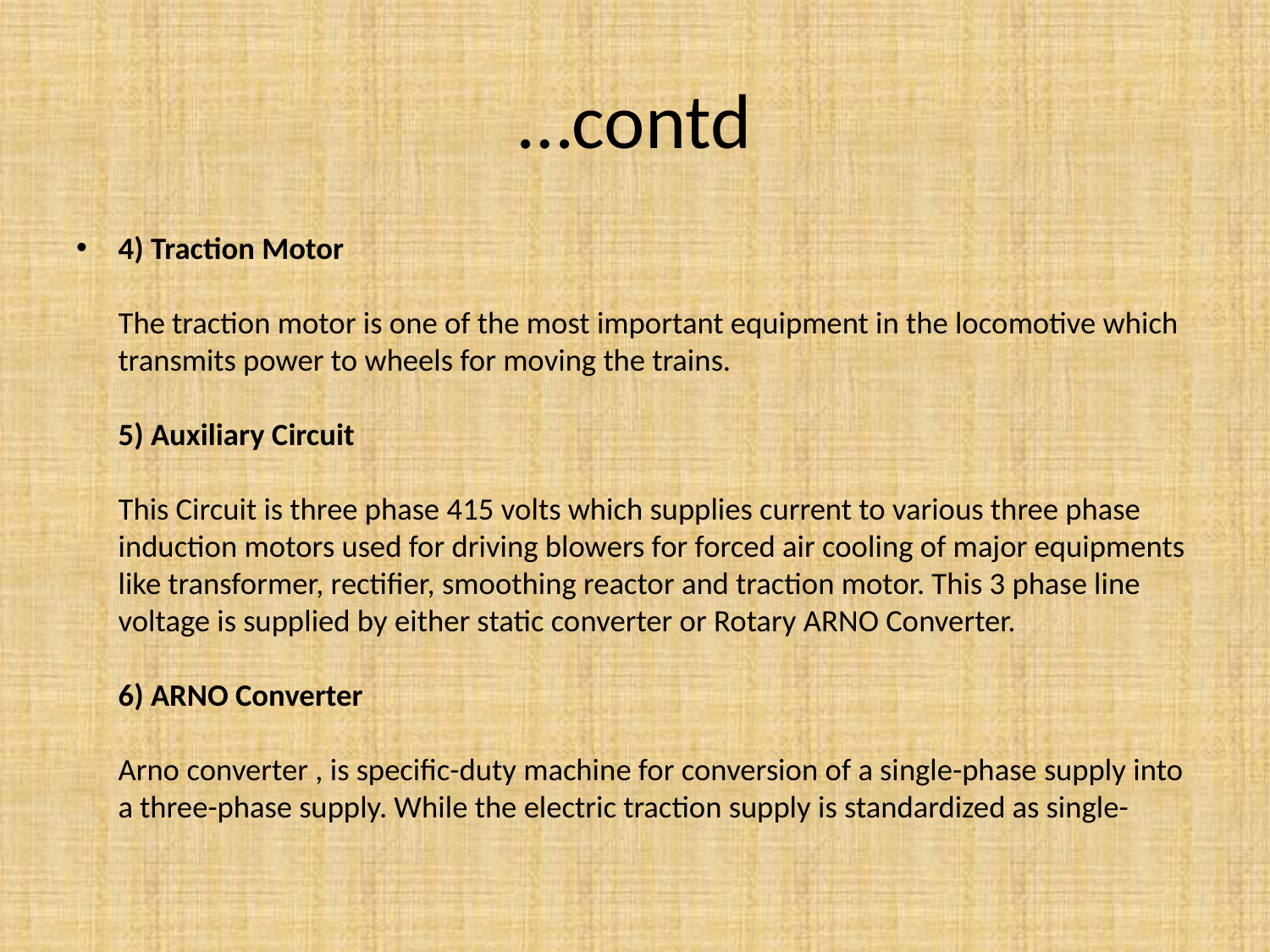

# …contd
4) Traction Motor
The traction motor is one of the most important equipment in the locomotive which transmits power to wheels for moving the trains.
5) Auxiliary Circuit
This Circuit is three phase 415 volts which supplies current to various three phase induction motors used for driving blowers for forced air cooling of major equipments like transformer, rectifier, smoothing reactor and traction motor. This 3 phase line voltage is supplied by either static converter or Rotary ARNO Converter.
6) ARNO Converter
Arno converter , is specific-duty machine for conversion of a single-phase supply into a three-phase supply. While the electric traction supply is standardized as single-